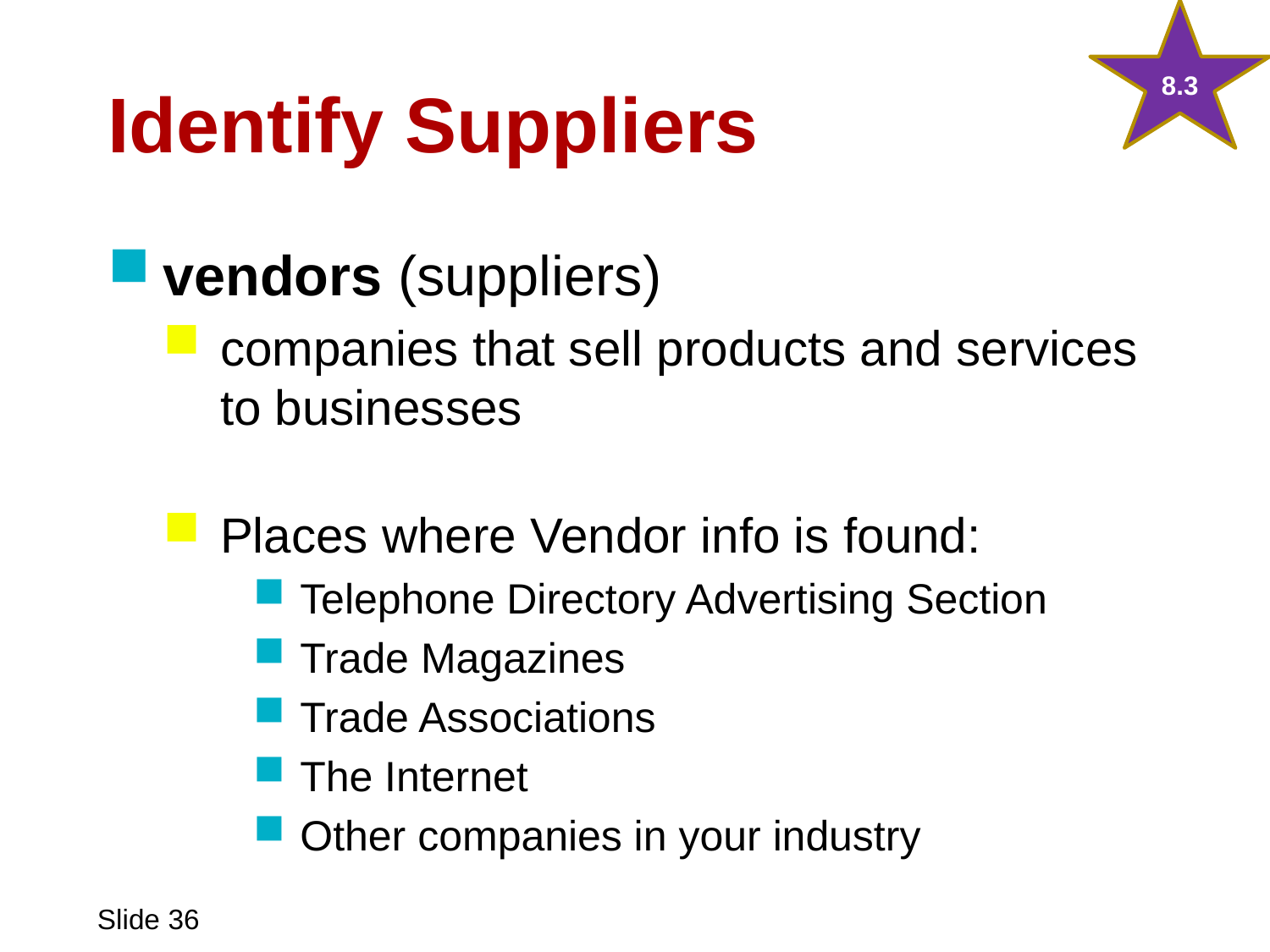

8.3
# Identify Suppliers
vendors (suppliers)
companies that sell products and services to businesses

Places where Vendor info is found:
Telephone Directory Advertising Section
Trade Magazines
Trade Associations
The Internet
Other companies in your industry
Chapter 8
Slide 36